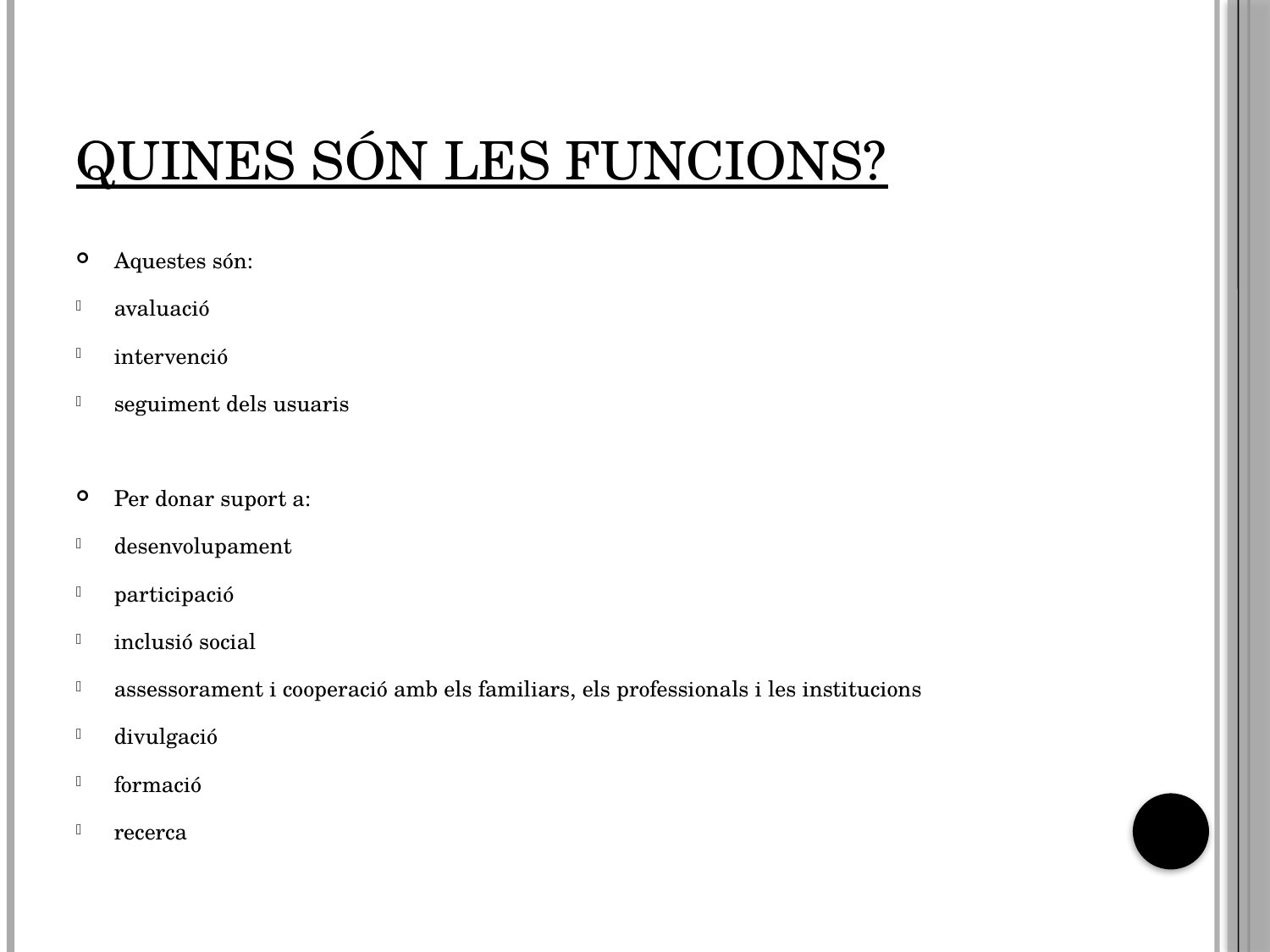

# quines són les funcions?
Aquestes són:
avaluació
intervenció
seguiment dels usuaris

Per donar suport a:
desenvolupament
participació
inclusió social
assessorament i cooperació amb els familiars, els professionals i les institucions
divulgació
formació
recerca